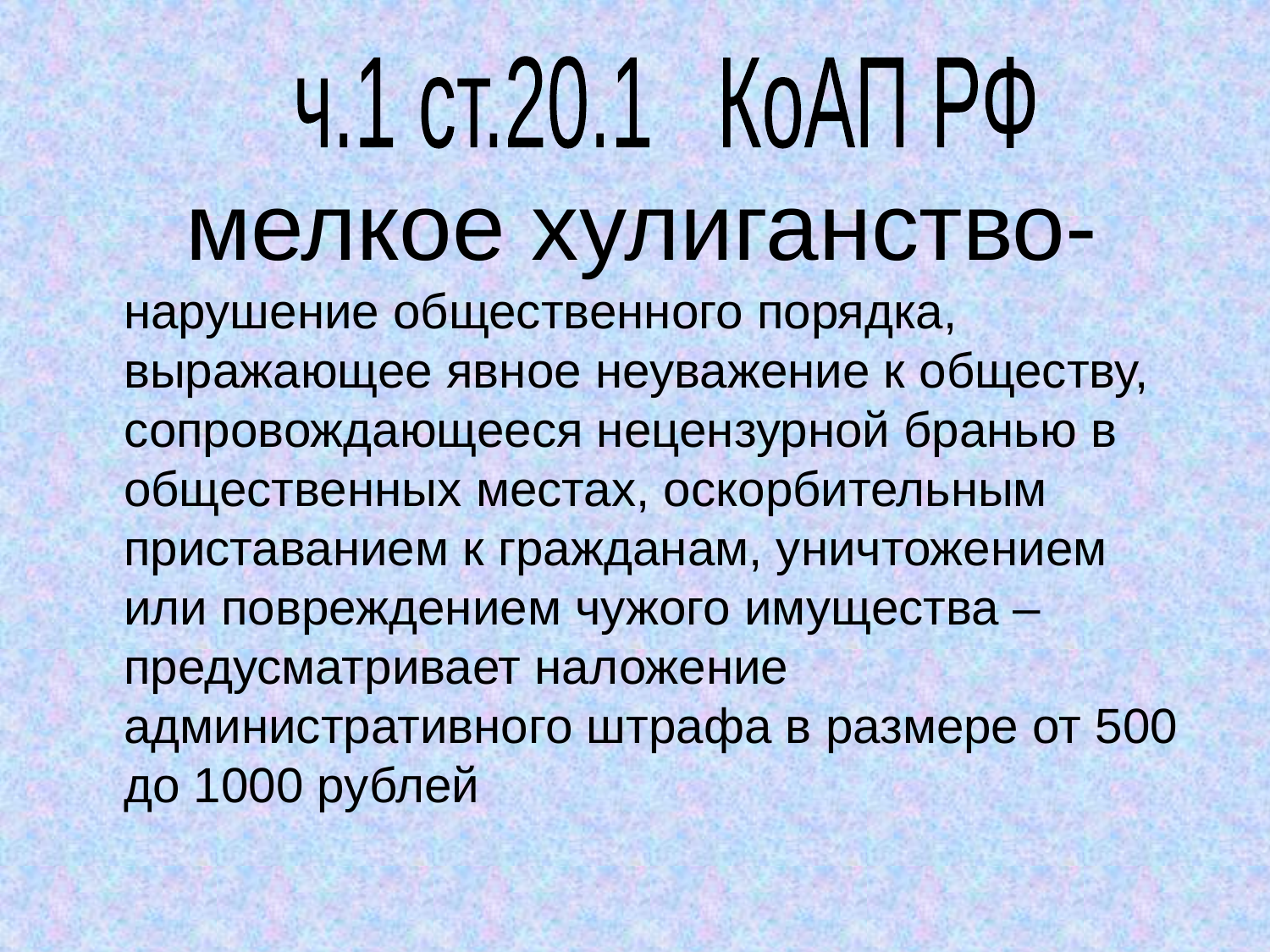

ч.1 ст.20.1   КоАП РФ
       мелкое хулиганство- нарушение общественного порядка, выражающее явное неуважение к обществу, сопровождающееся нецензурной бранью в общественных местах, оскорбительным приставанием к гражданам, уничтожением или повреждением чужого имущества – предусматривает наложение административного штрафа в размере от 500 до 1000 рублей